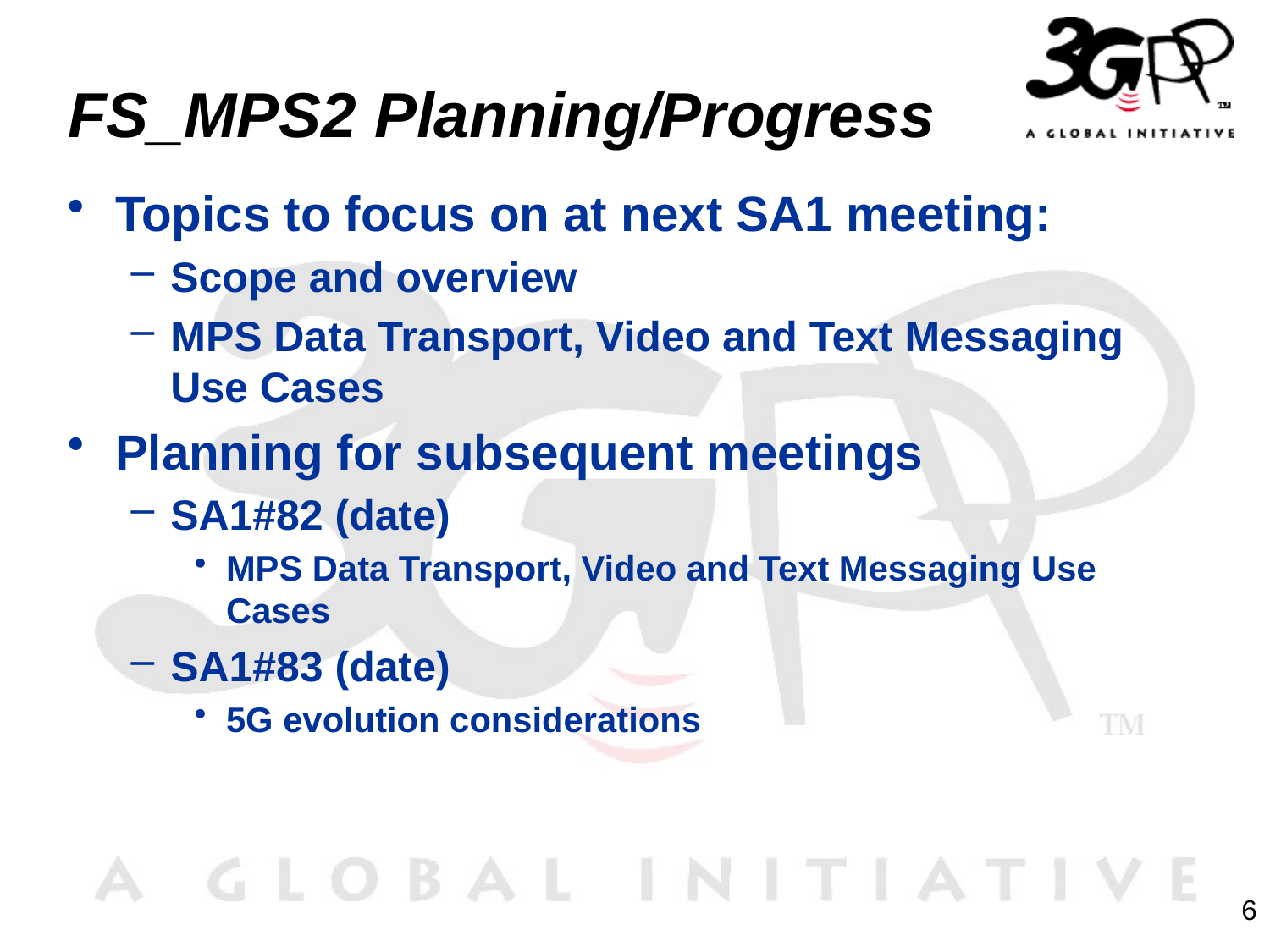

# FS_MPS2 Planning/Progress
Topics to focus on at next SA1 meeting:
Scope and overview
MPS Data Transport, Video and Text Messaging Use Cases
Planning for subsequent meetings
SA1#82 (date)
MPS Data Transport, Video and Text Messaging Use Cases
SA1#83 (date)
5G evolution considerations
6